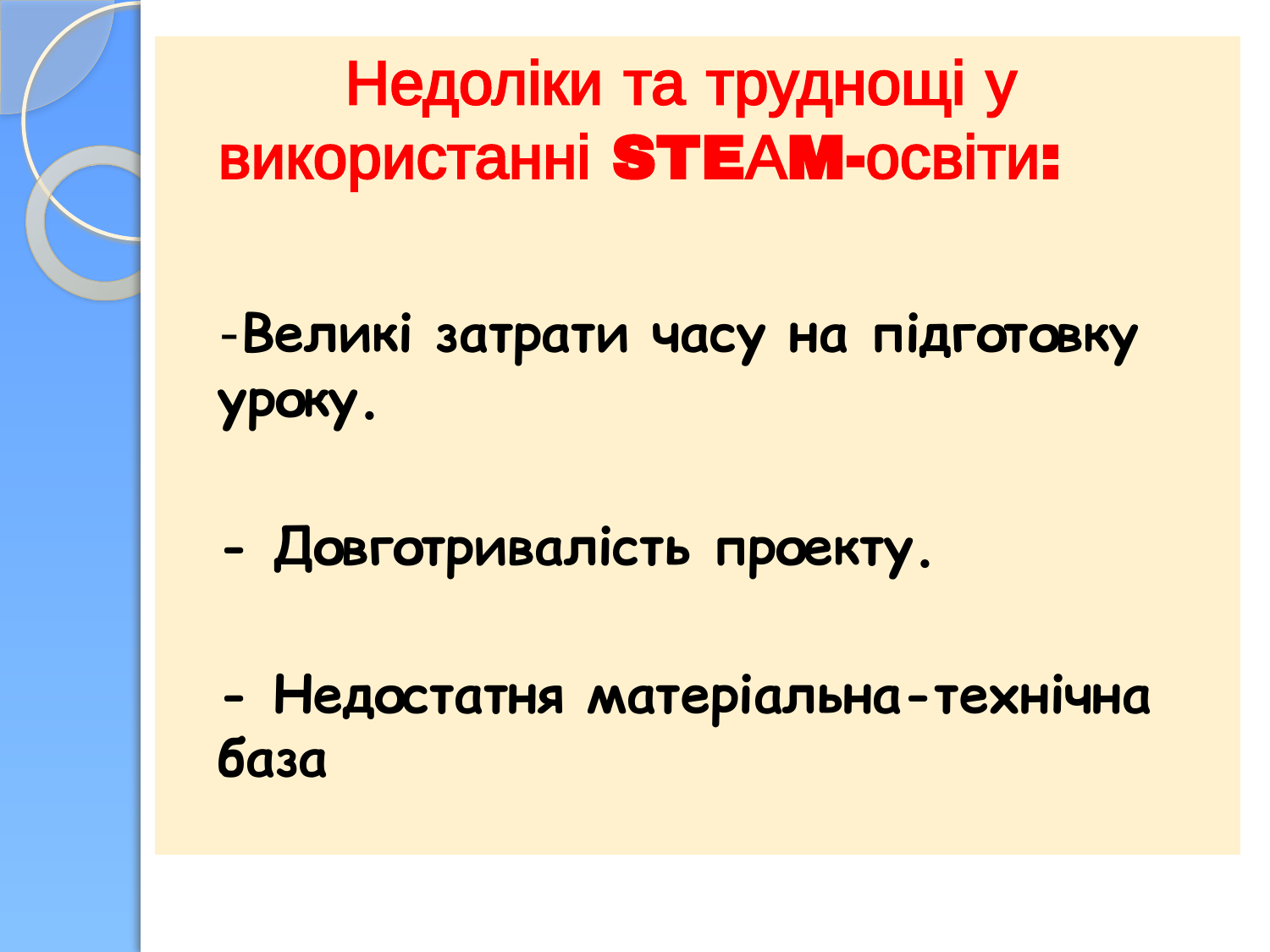

Недоліки та труднощі у використанні STEАM-освіти:

	-Великі затрати часу на підготовку уроку.

	- Довготривалість проекту.

	- Недостатня матеріальна-технічна  база